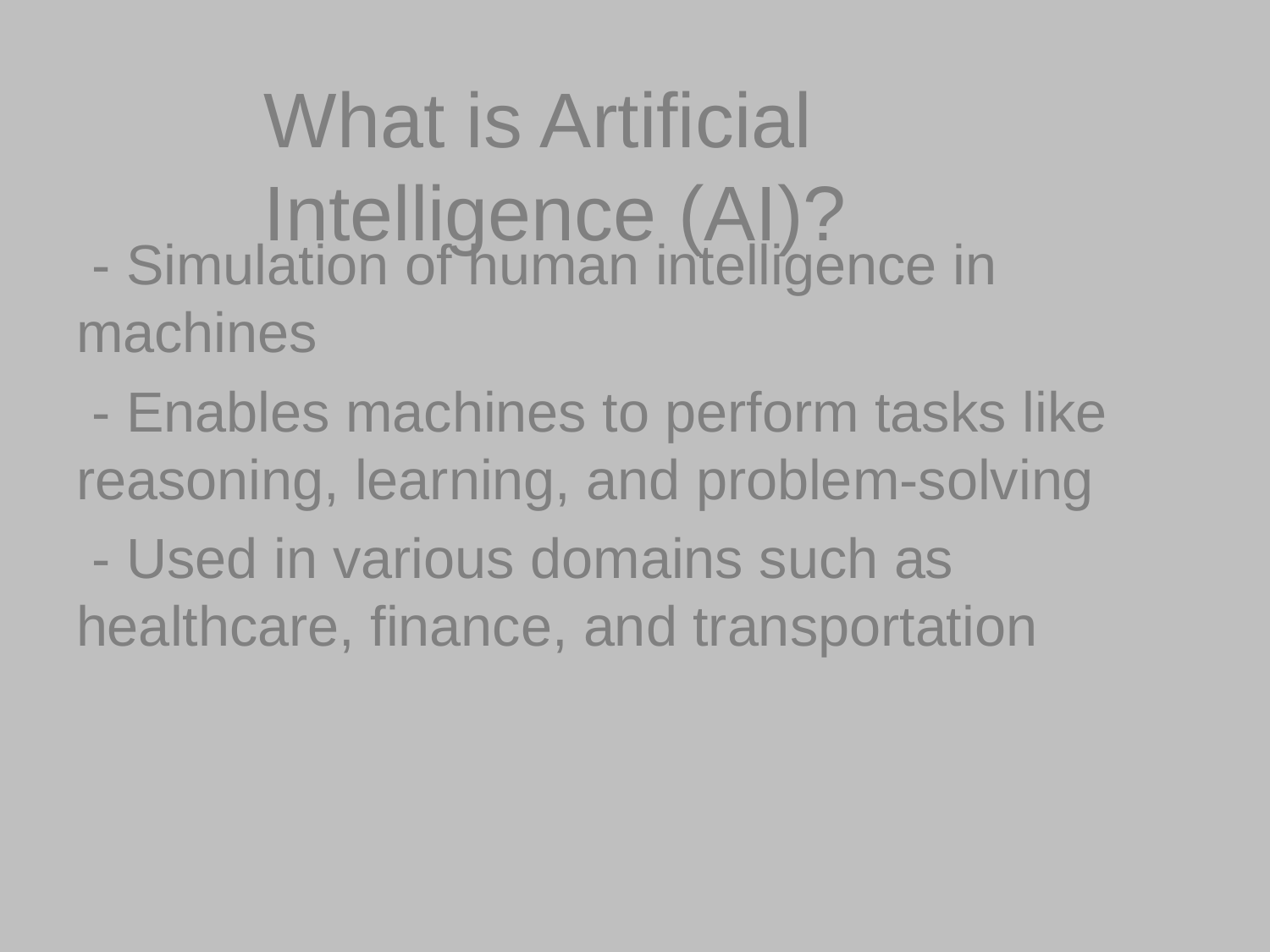

What is Artificial Intelligence (AI)?
 - Simulation of human intelligence in machines
 - Enables machines to perform tasks like reasoning, learning, and problem-solving
 - Used in various domains such as healthcare, finance, and transportation